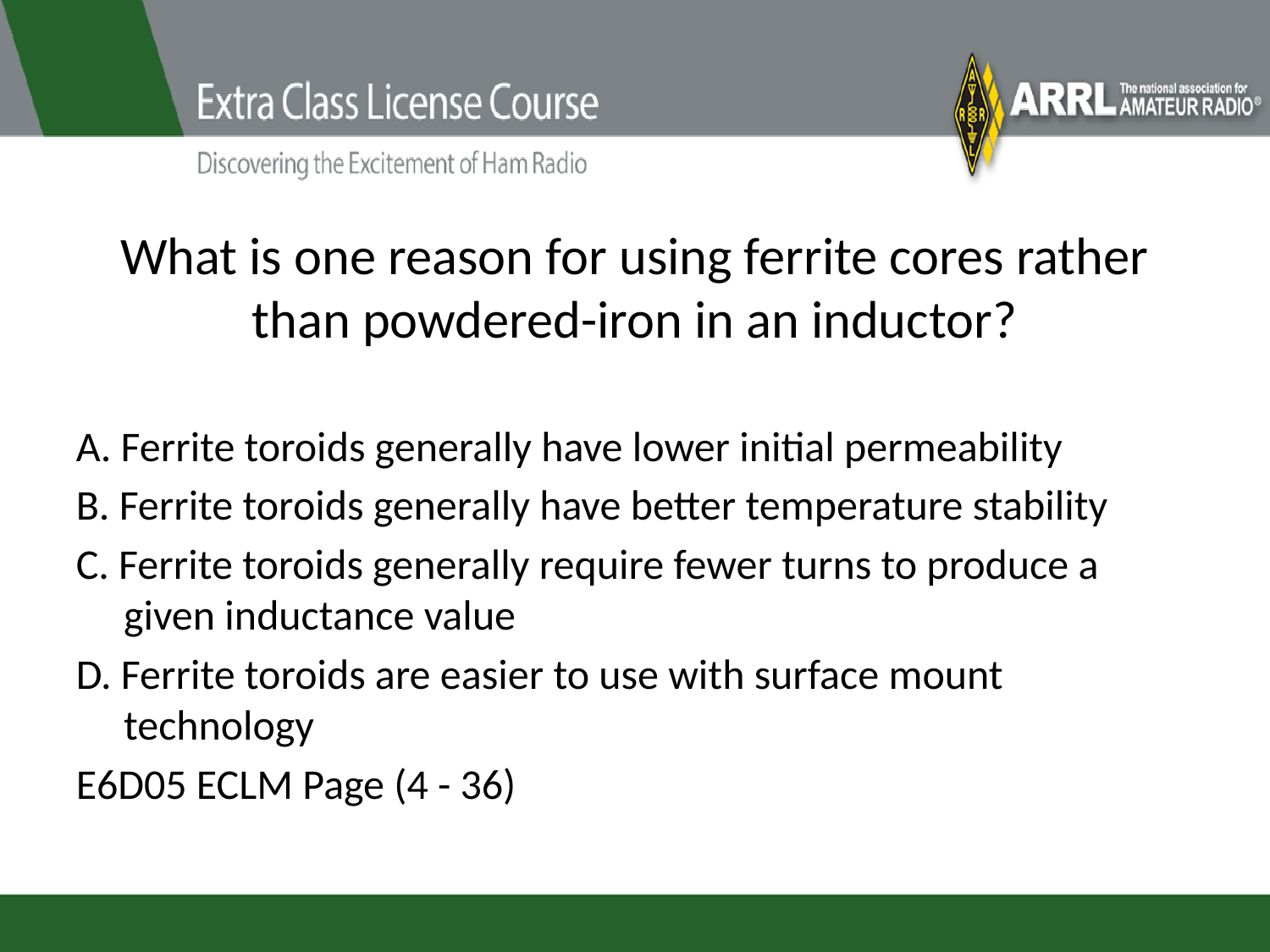

# What is one reason for using ferrite cores rather than powdered-iron in an inductor?
A. Ferrite toroids generally have lower initial permeability
B. Ferrite toroids generally have better temperature stability
C. Ferrite toroids generally require fewer turns to produce a given inductance value
D. Ferrite toroids are easier to use with surface mount technology
E6D05 ECLM Page (4 - 36)